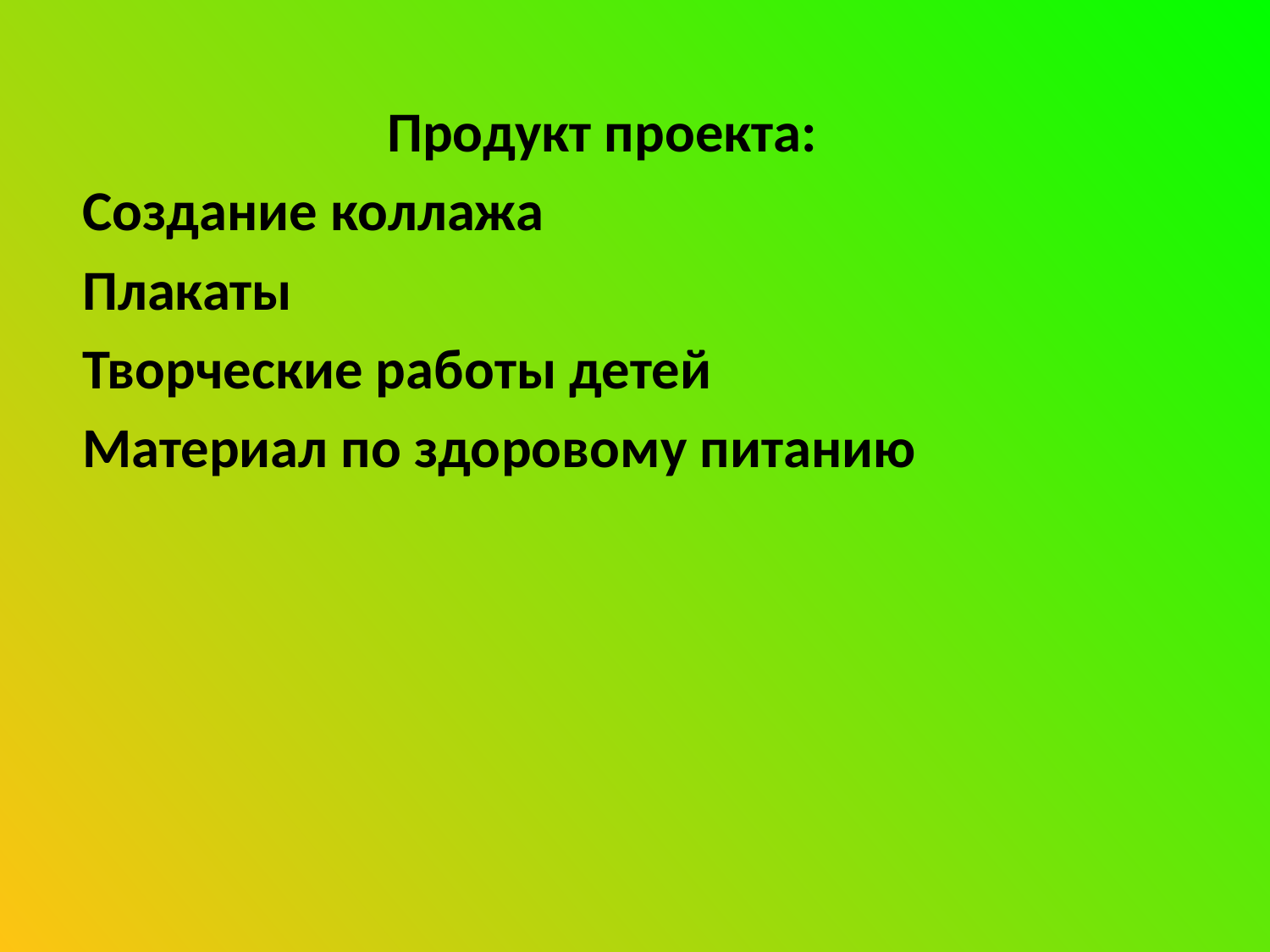

Продукт проекта:
Создание коллажа
Плакаты
Творческие работы детей
Материал по здоровому питанию